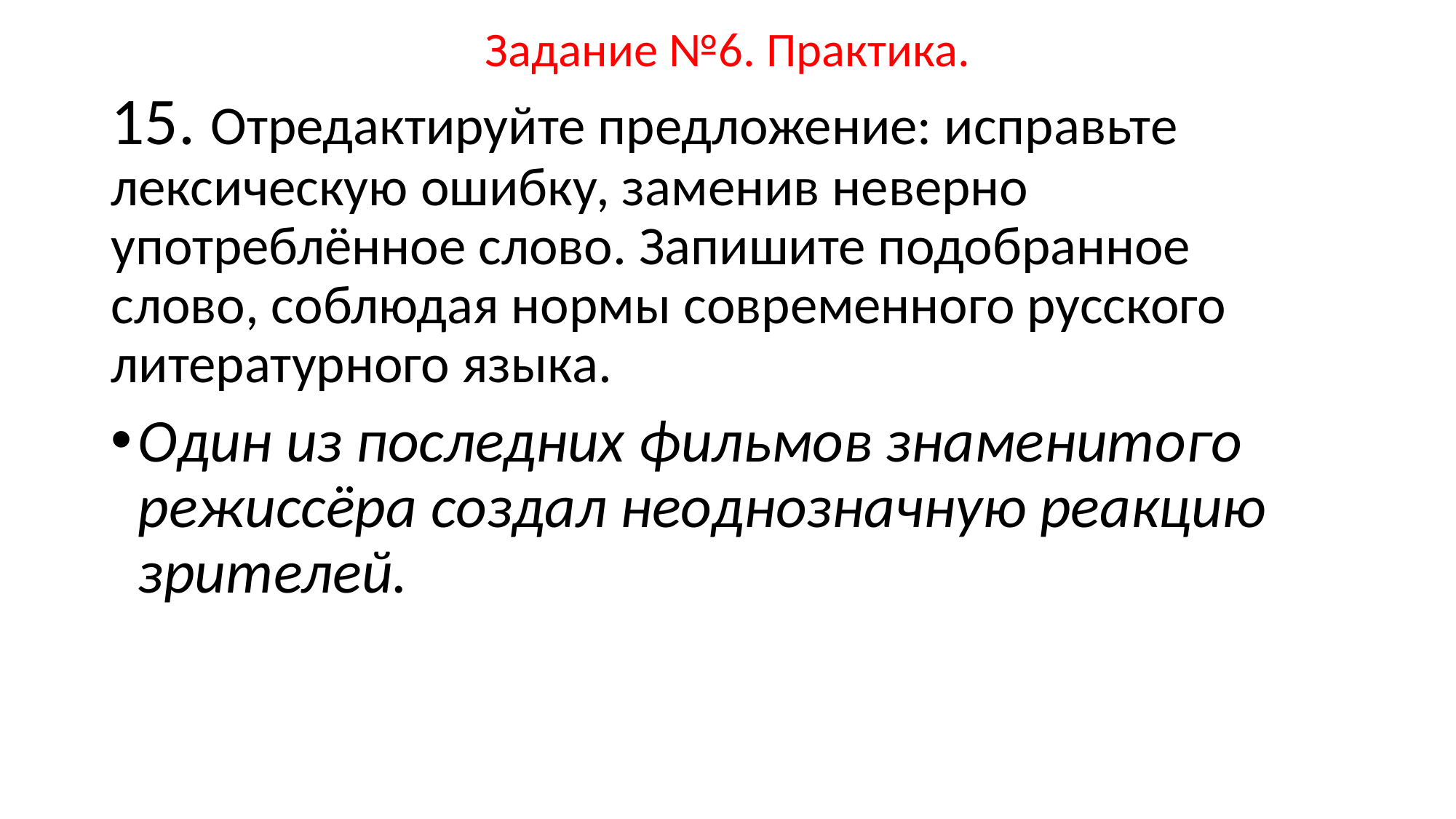

# Задание №6. Практика.
15. Отредактируйте предложение: исправьте лексическую ошибку, заменив неверно употреблённое слово. Запишите подобранное слово, соблюдая нормы современного русского литературного языка.
Один из последних фильмов знаменитого режиссёра создал неоднозначную реакцию зрителей.